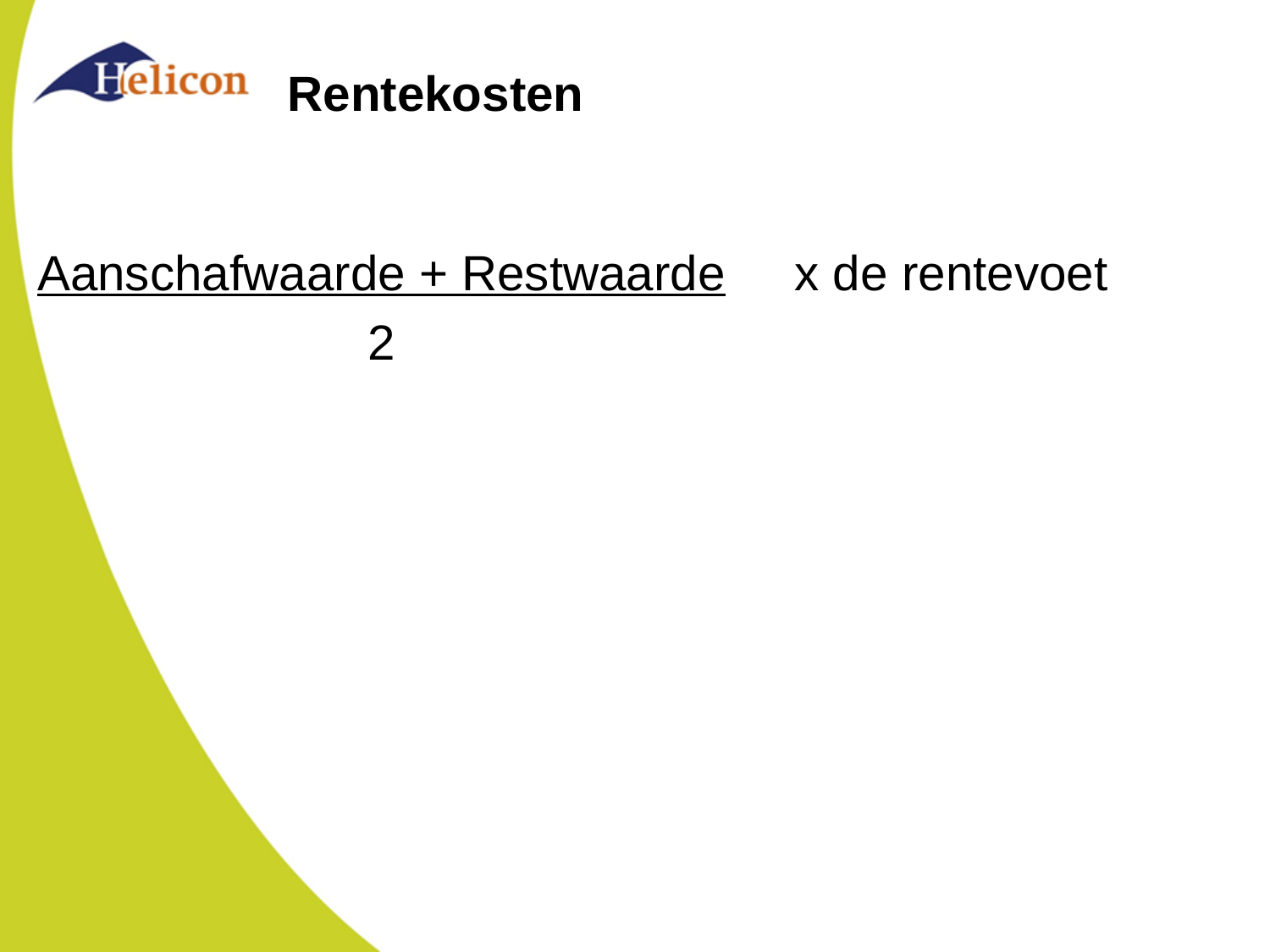

# Rentekosten

Aanschafwaarde + Restwaarde     x de rentevoet
                        2